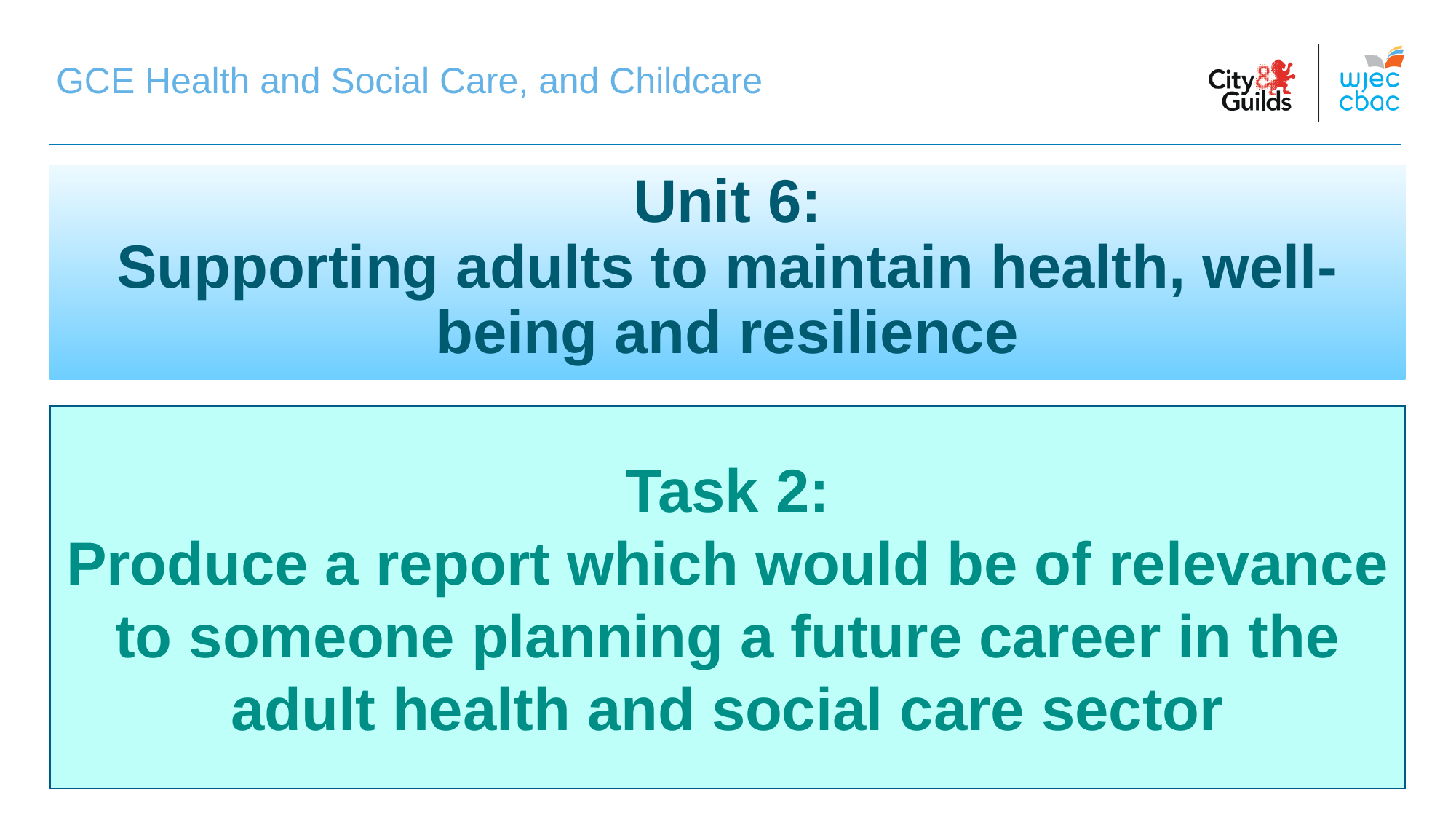

GCE Health and Social Care, and Childcare
GCSE Health and Social Care, and Childcare
Unit 6:
Supporting adults to maintain health, well-being and resilience
Task 2:
Produce a report which would be of relevance to someone planning a future career in the adult health and social care sector